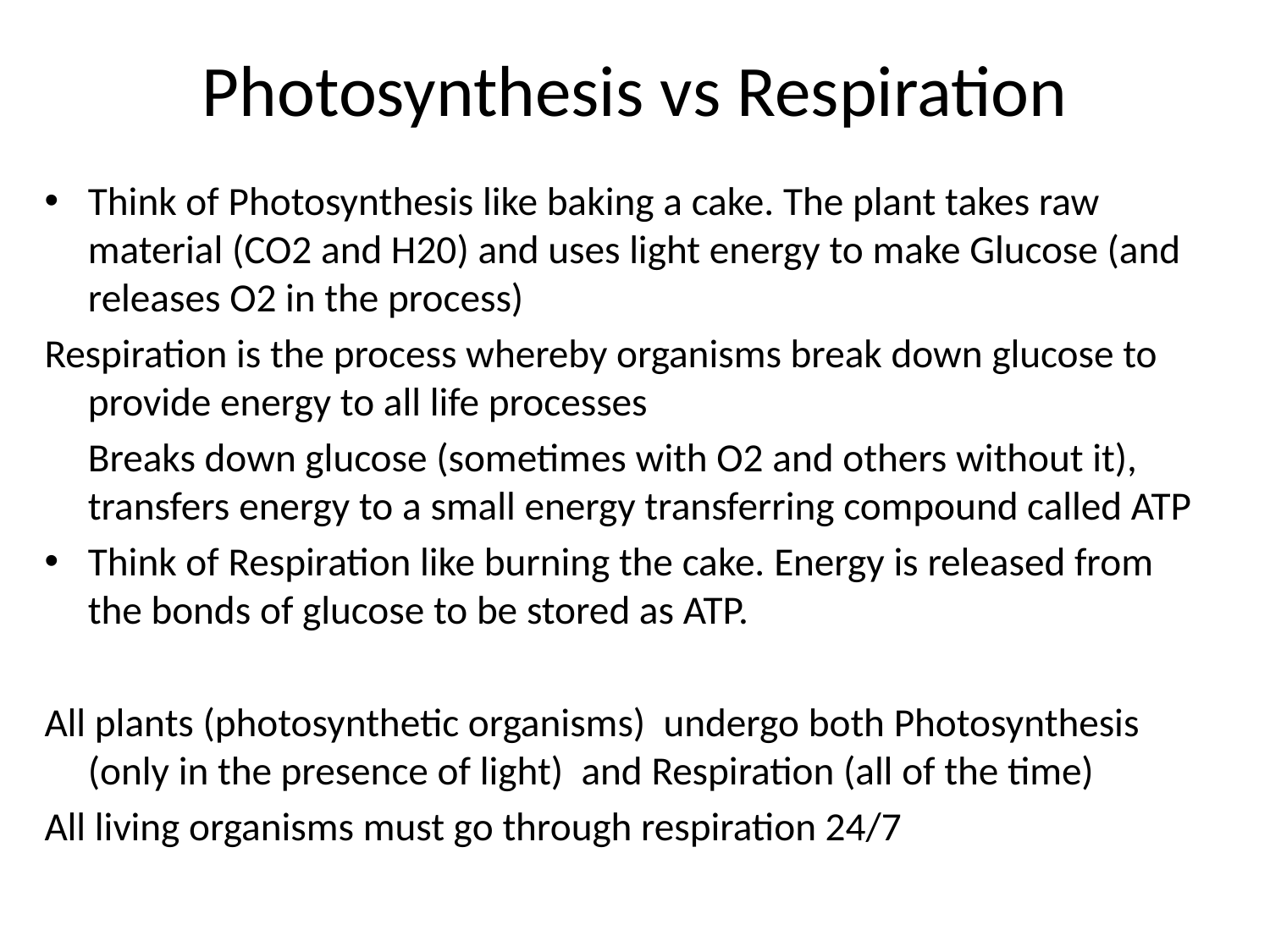

# Photosynthesis vs Respiration
Think of Photosynthesis like baking a cake. The plant takes raw material (CO2 and H20) and uses light energy to make Glucose (and releases O2 in the process)
Respiration is the process whereby organisms break down glucose to provide energy to all life processes
	Breaks down glucose (sometimes with O2 and others without it), transfers energy to a small energy transferring compound called ATP
Think of Respiration like burning the cake. Energy is released from the bonds of glucose to be stored as ATP.

All plants (photosynthetic organisms)  undergo both Photosynthesis (only in the presence of light)  and Respiration (all of the time)
All living organisms must go through respiration 24/7